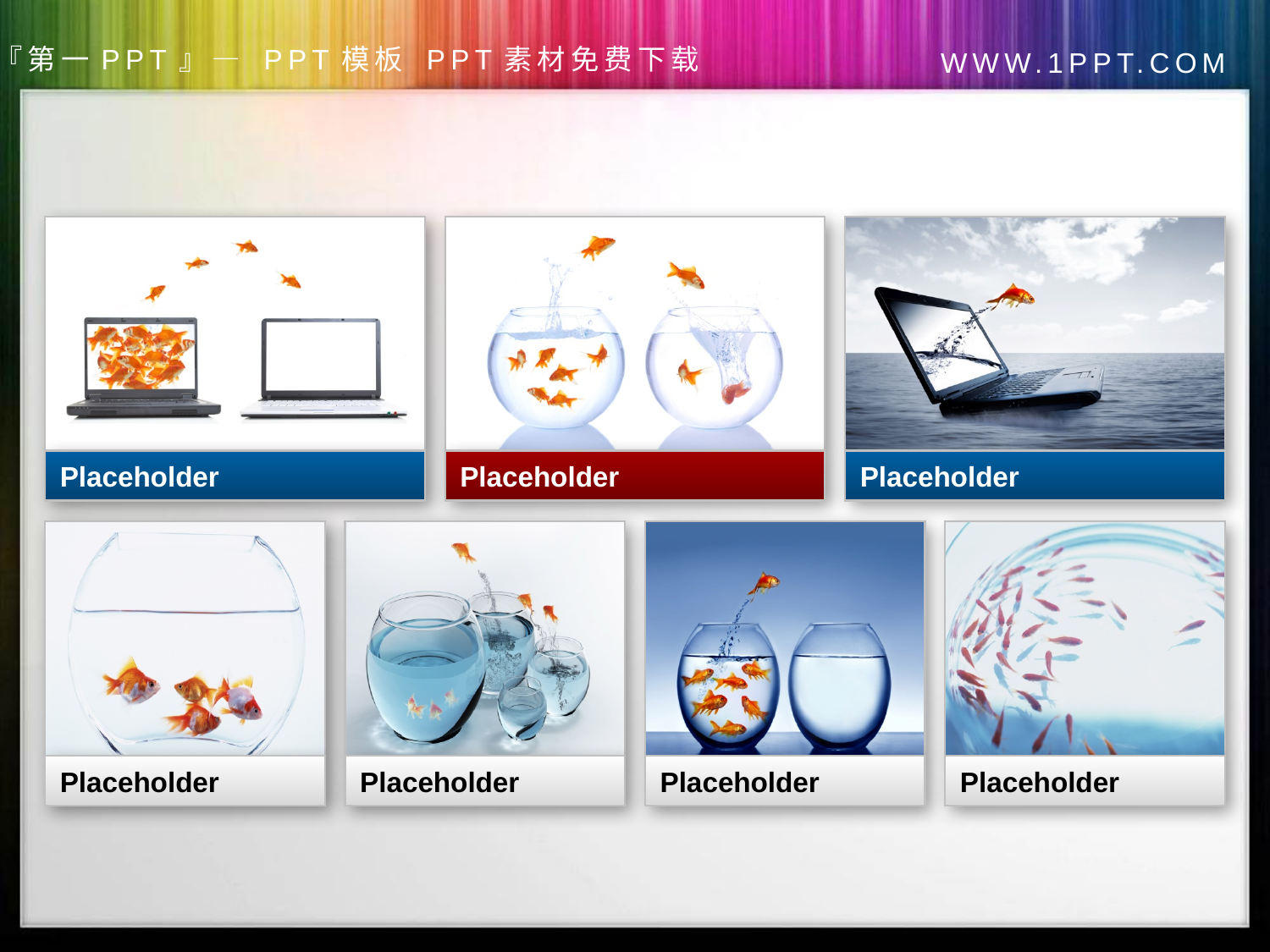

Placeholder

Placeholder

Placeholder

Placeholder

Placeholder

Placeholder

Placeholder